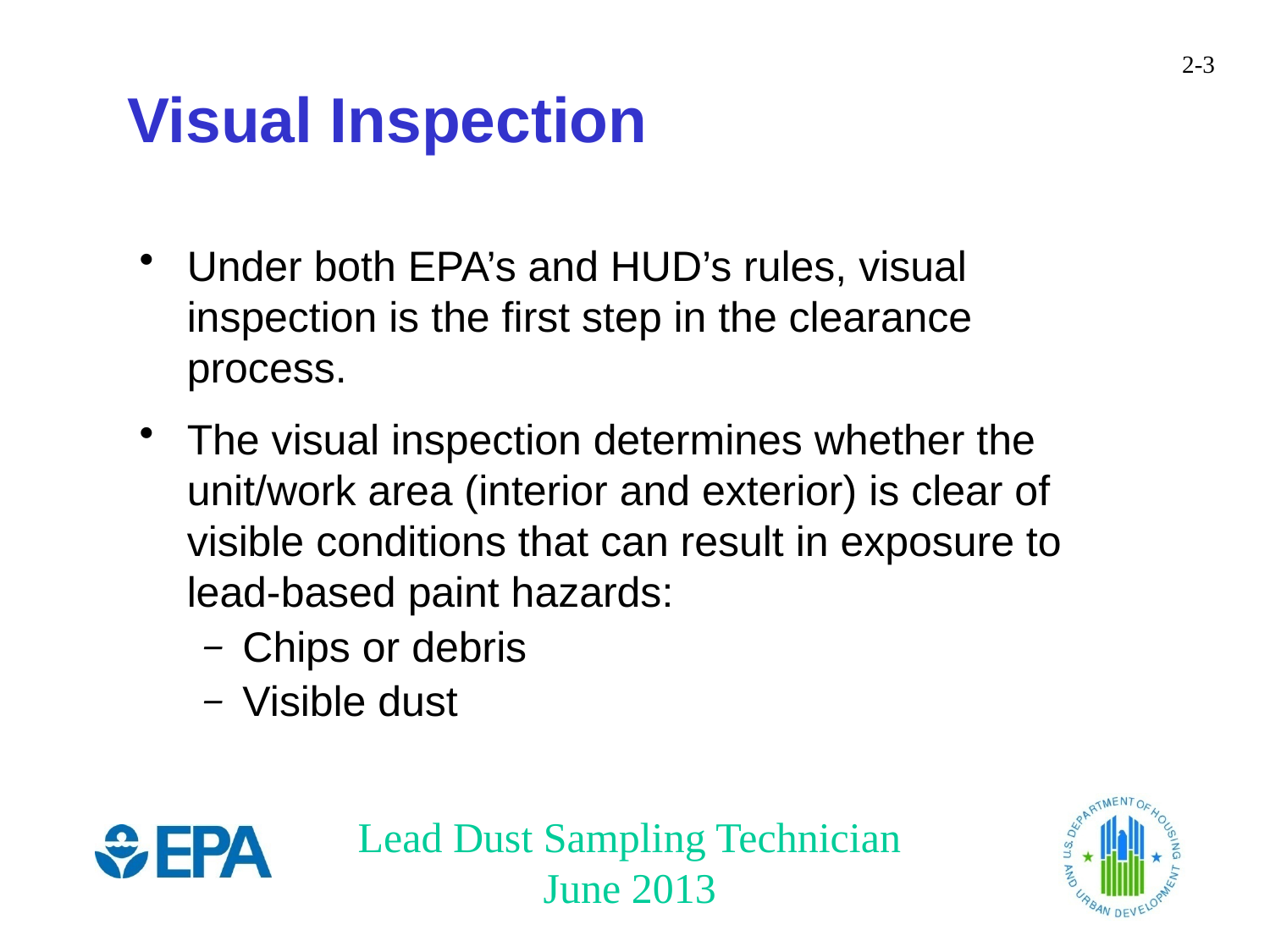

# Visual Inspection
Under both EPA’s and HUD’s rules, visual inspection is the first step in the clearance process.
The visual inspection determines whether the unit/work area (interior and exterior) is clear of visible conditions that can result in exposure to lead-based paint hazards:
Chips or debris
Visible dust